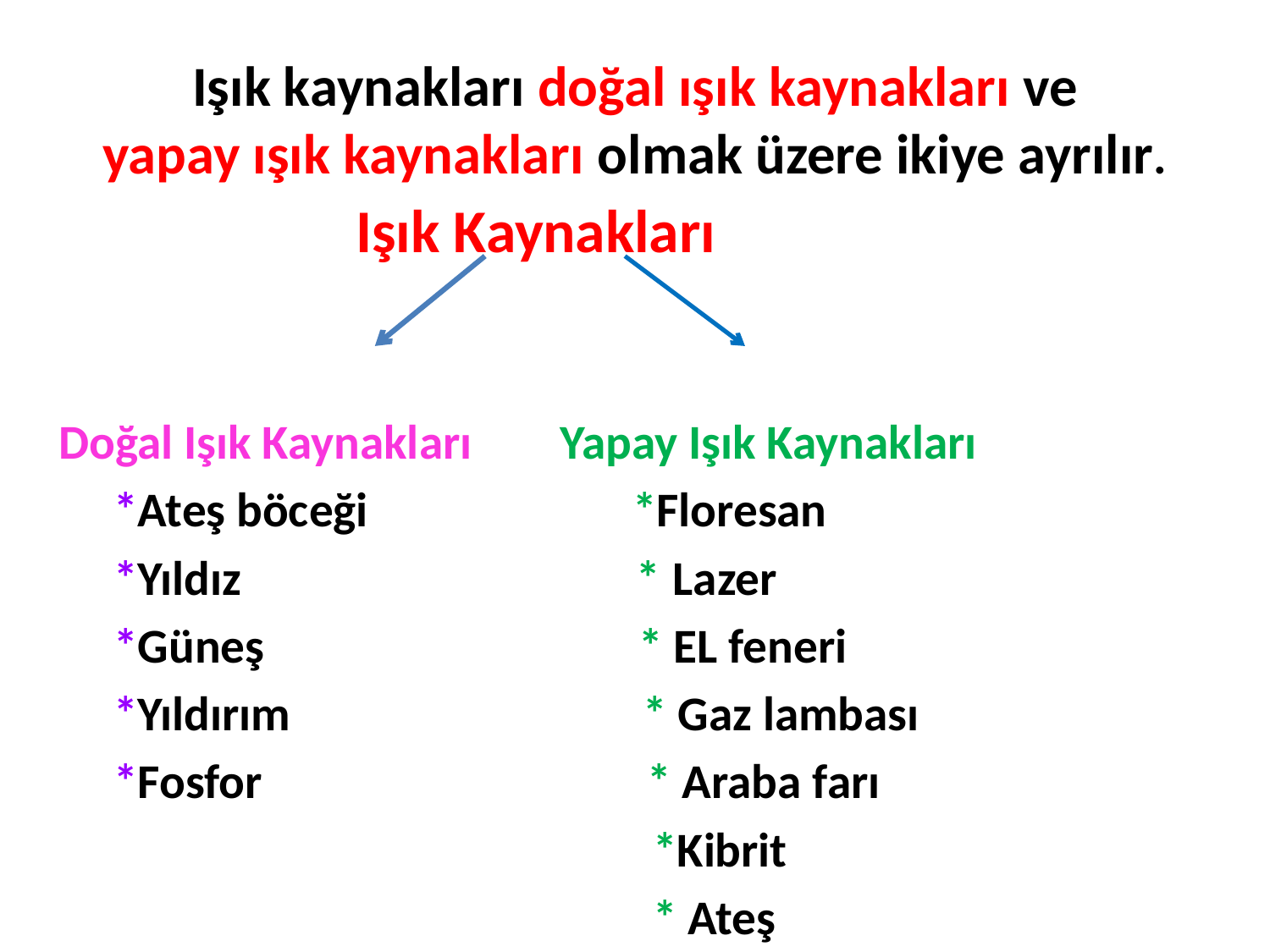

# Işık kaynakları doğal ışık kaynakları ve yapay ışık kaynakları olmak üzere ikiye ayrılır.
                            Işık Kaynakları

 Doğal Işık Kaynakları        Yapay Işık Kaynakları
      *Ateş böceği                        *Floresan
      *Yıldız                                    * Lazer
      *Güneş                                  * EL feneri
      *Yıldırım                                * Gaz lambası
      *Fosfor                                   * Araba farı
                                                       *Kibrit
                                                       * Ateş